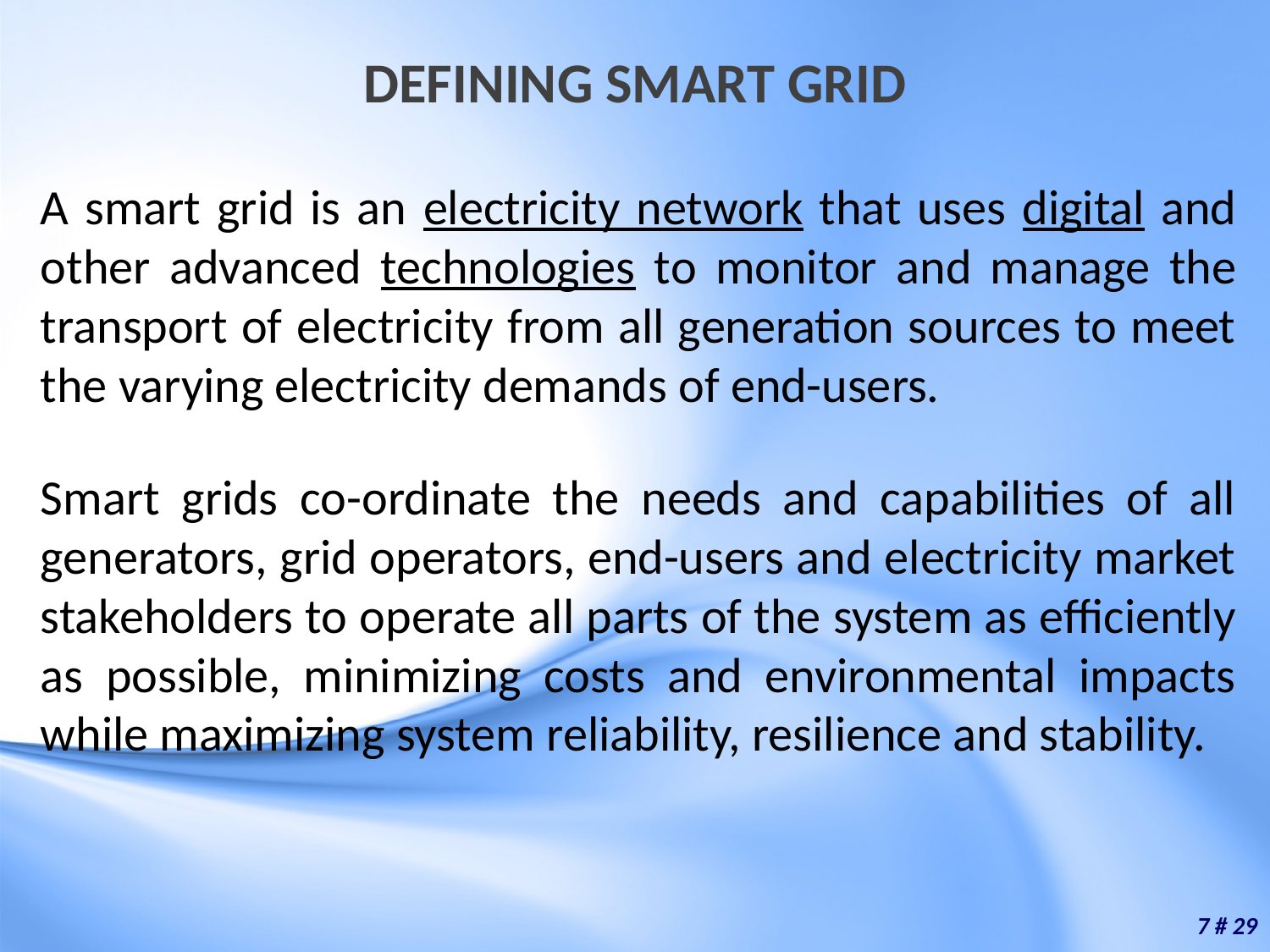

# DEFINING SMART GRID
A smart grid is an electricity network that uses digital and other advanced technologies to monitor and manage the transport of electricity from all generation sources to meet the varying electricity demands of end-users.
Smart grids co-ordinate the needs and capabilities of all generators, grid operators, end-users and electricity market stakeholders to operate all parts of the system as efficiently as possible, minimizing costs and environmental impacts while maximizing system reliability, resilience and stability.
7 # 29